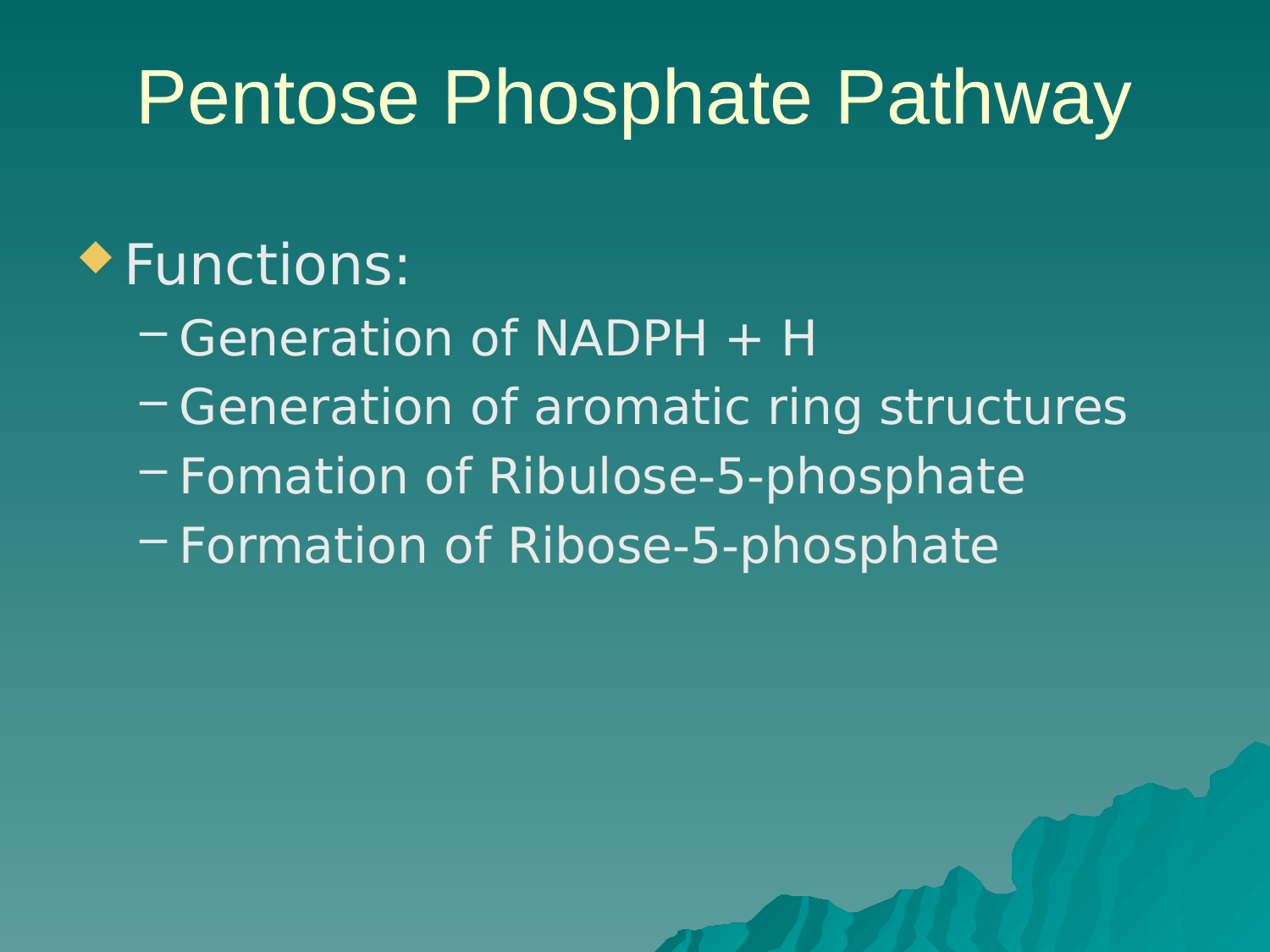

# Pentose Phosphate Pathway
Functions:
Generation of NADPH + H
Generation of aromatic ring structures
Fomation of Ribulose-5-phosphate
Formation of Ribose-5-phosphate